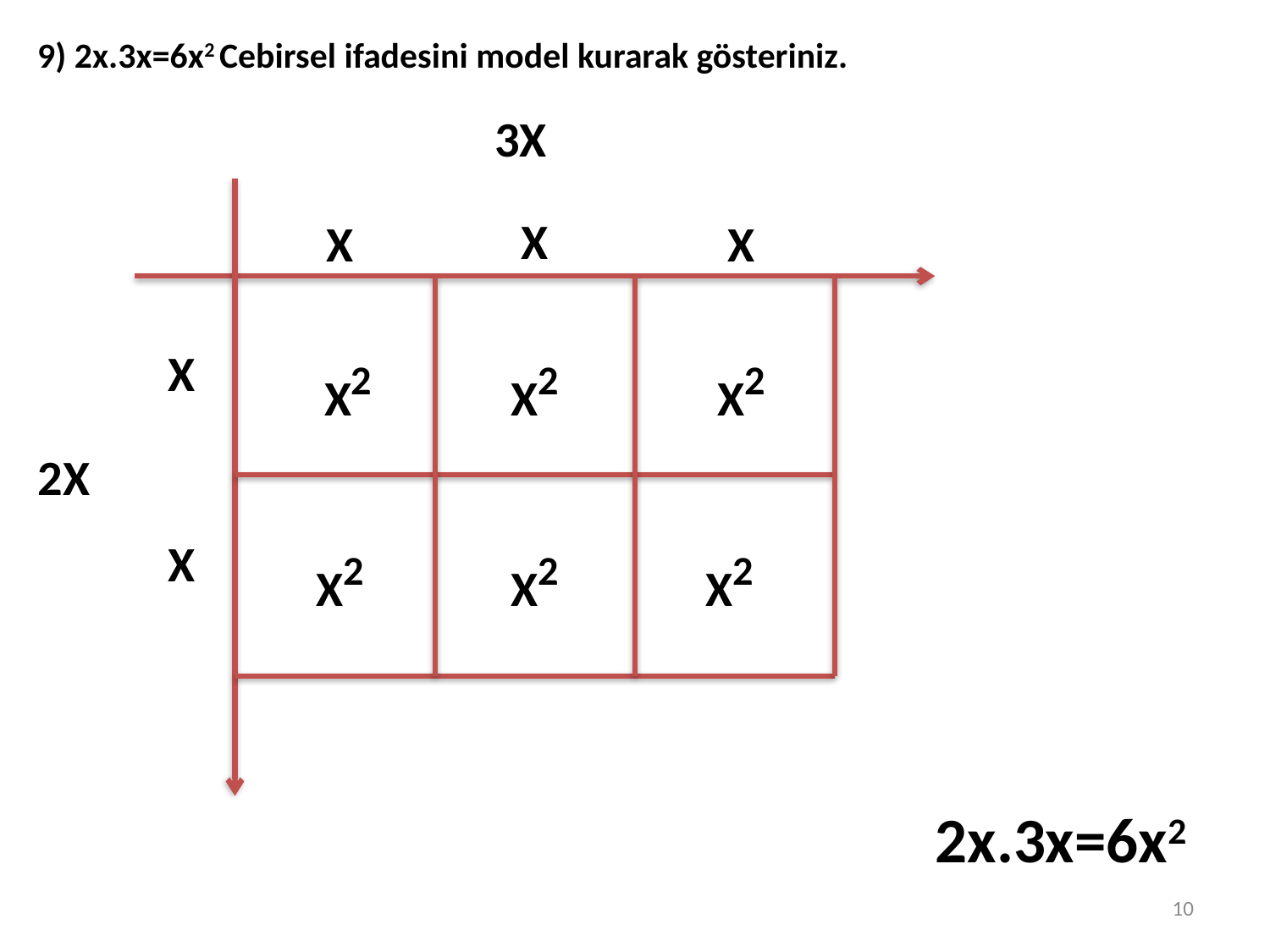

9) 2x.3x=6x2 Cebirsel ifadesini model kurarak gösteriniz.
3X
X
X
X
X
X2
X2
X2
2X
X
X2
X2
X2
 2x.3x=6x2
10